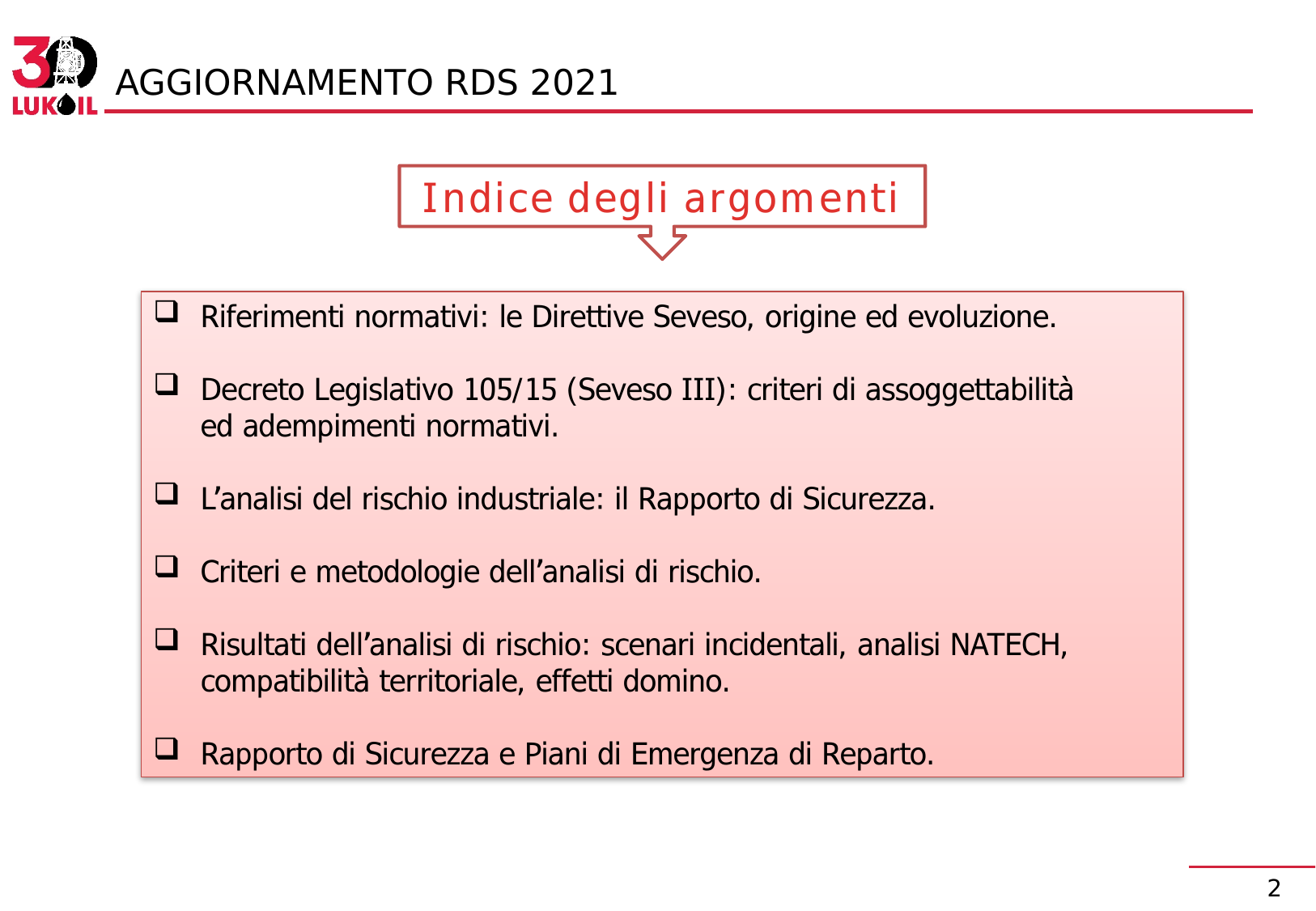

# AGGIORNAMENTO RDS 2021
Indice degli argomenti
Riferimenti normativi: le Direttive Seveso, origine ed evoluzione.

Decreto Legislativo 105/15 (Seveso III): criteri di assoggettabilità
ed adempimenti normativi.

L’analisi del rischio industriale: il Rapporto di Sicurezza.

Criteri e metodologie dell’analisi di rischio.

Risultati dell’analisi di rischio: scenari incidentali, analisi NATECH, compatibilità territoriale, effetti domino.

Rapporto di Sicurezza e Piani di Emergenza di Reparto.